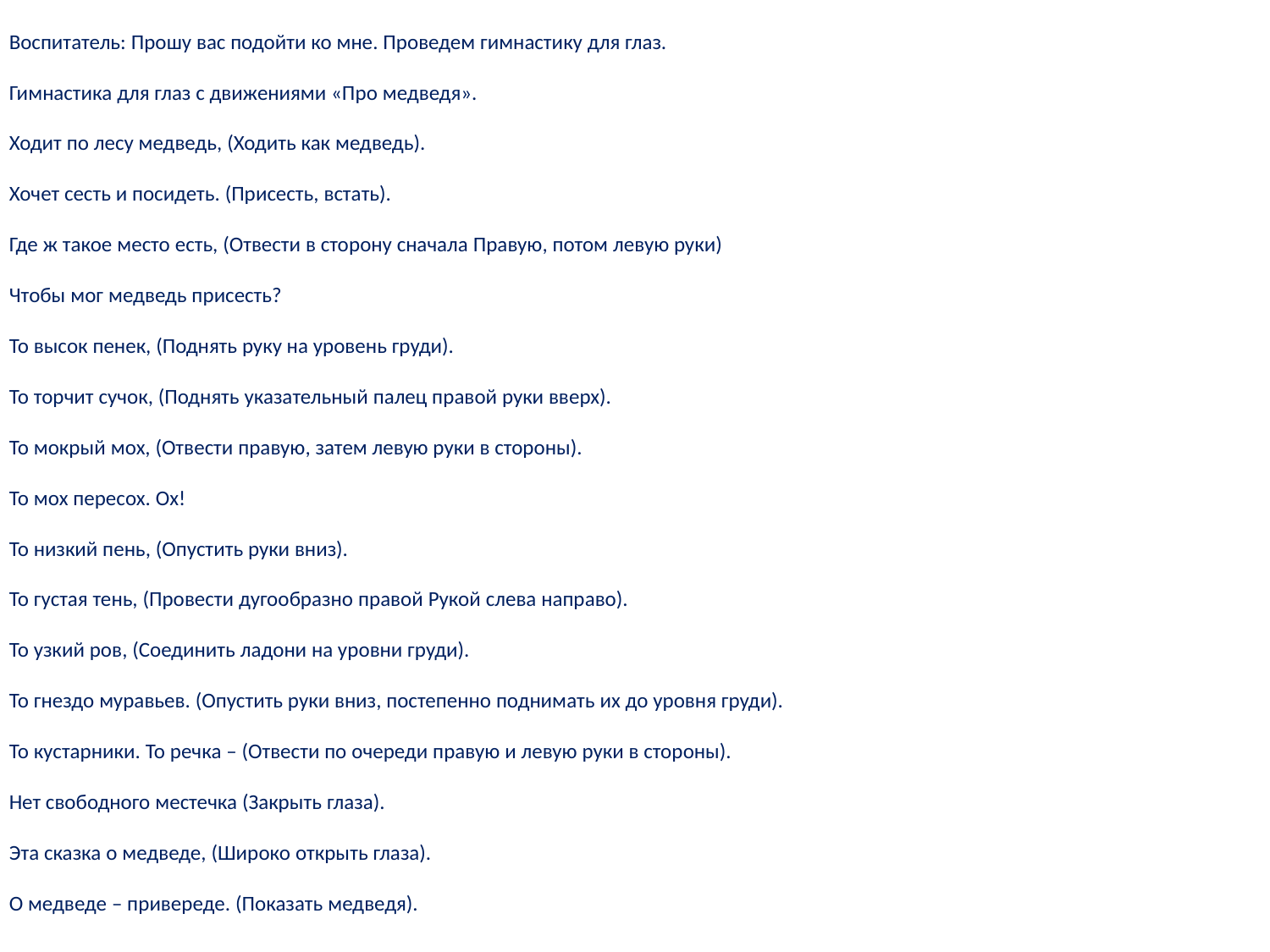

Воспитатель: Прошу вас подойти ко мне. Проведем гимнастику для глаз.

Гимнастика для глаз с движениями «Про медведя».

Ходит по лесу медведь, (Ходить как медведь).

Хочет сесть и посидеть. (Присесть, встать).

Где ж такое место есть, (Отвести в сторону сначала Правую, потом левую руки)

Чтобы мог медведь присесть?

То высок пенек, (Поднять руку на уровень груди).

То торчит сучок, (Поднять указательный палец правой руки вверх).

То мокрый мох, (Отвести правую, затем левую руки в стороны).

То мох пересох. Ох!

То низкий пень, (Опустить руки вниз).

То густая тень, (Провести дугообразно правой Рукой слева направо).

То узкий ров, (Соединить ладони на уровни груди).

То гнездо муравьев. (Опустить руки вниз, постепенно поднимать их до уровня груди).

То кустарники. То речка – (Отвести по очереди правую и левую руки в стороны).

Нет свободного местечка (Закрыть глаза).

Эта сказка о медведе, (Широко открыть глаза).

О медведе – привереде. (Показать медведя).